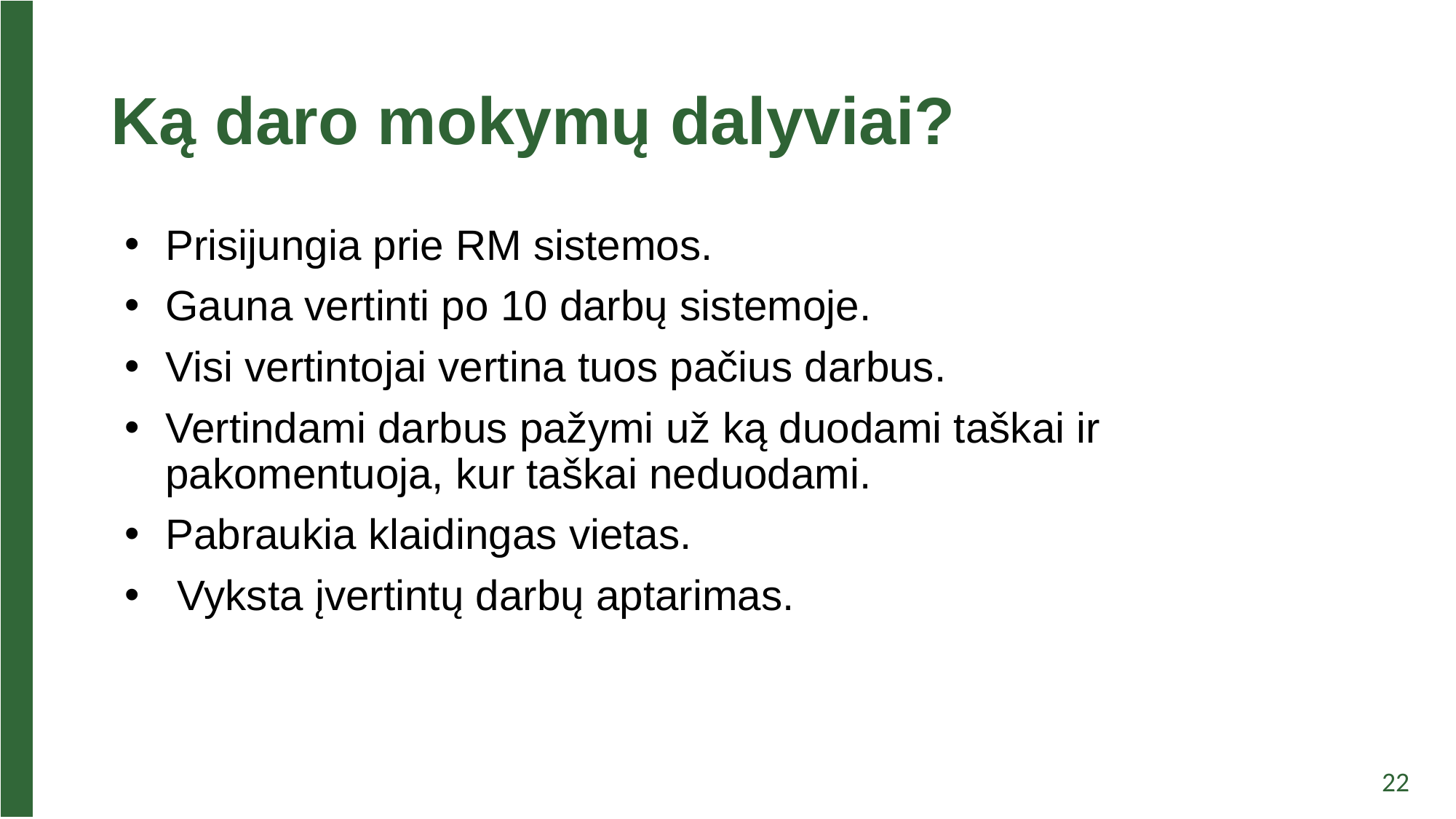

# Ką daro mokymų dalyviai?
Prisijungia prie RM sistemos.
Gauna vertinti po 10 darbų sistemoje.
Visi vertintojai vertina tuos pačius darbus.
Vertindami darbus pažymi už ką duodami taškai ir pakomentuoja, kur taškai neduodami.
Pabraukia klaidingas vietas.
 Vyksta įvertintų darbų aptarimas.
22